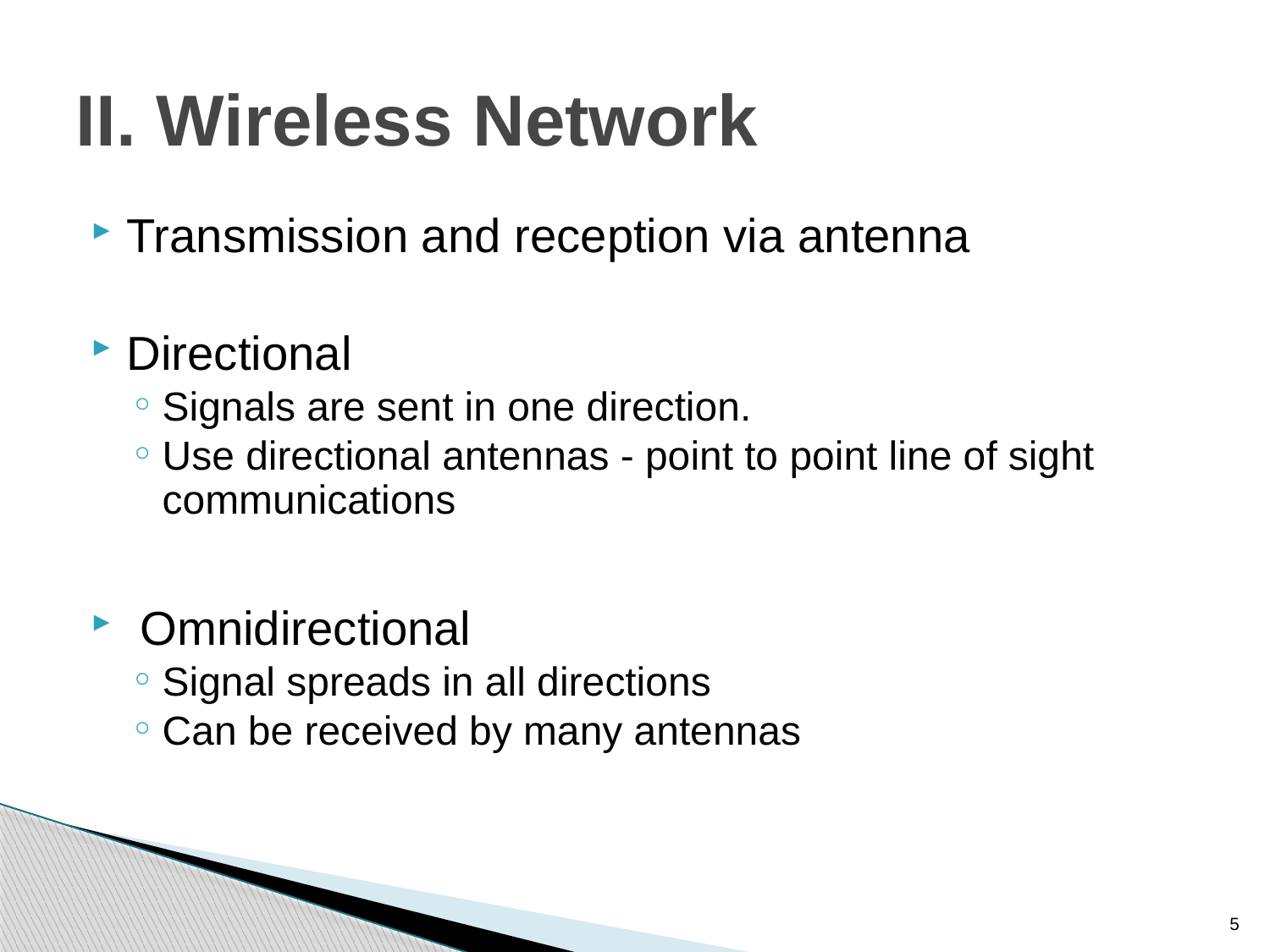

# II. Wireless Network
Transmission and reception via antenna

Directional
Signals are sent in one direction.
Use directional antennas - point to point line of sight communications

 Omnidirectional
Signal spreads in all directions
Can be received by many antennas
5